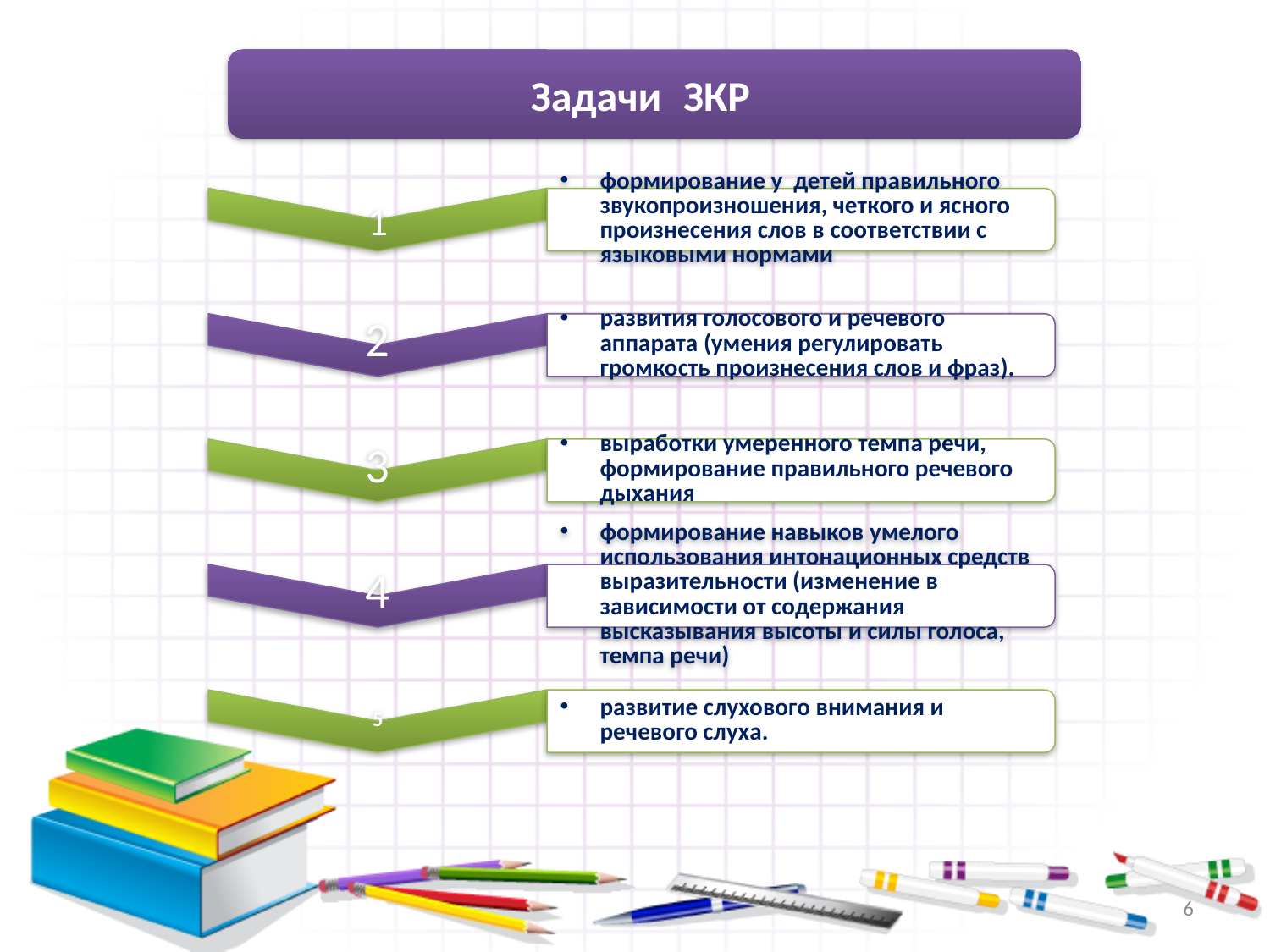

Задачи   ЗКР
1
формирование у  детей правильного звукопроизношения, четкого и ясного произнесения слов в соответствии с языковыми нормами
формирование навыков умелого использования интонационных средств выразительности (изменение в зависимости от содержания высказывания высоты и силы голоса, темпа речи)
4
выработки умеренного темпа речи, формирование правильного речевого дыхания
3
развития голосового и речевого аппарата (умения регулировать громкость произнесения слов и фраз).
2
5
развитие слухового внимания и речевого слуха.
6